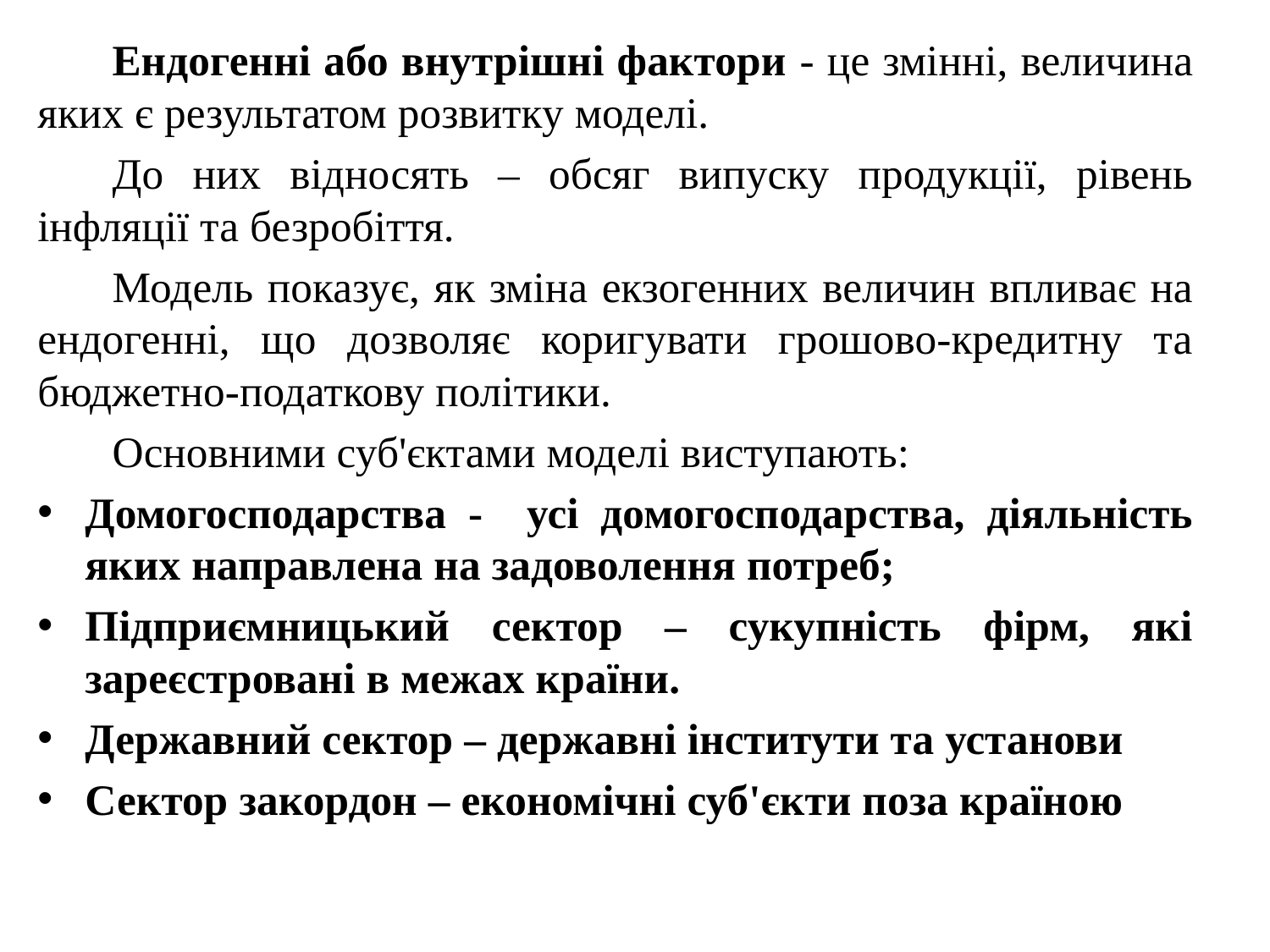

Ендогенні або внутрішні фактори - це змінні, величина яких є результатом розвитку моделі.
До них відносять – обсяг випуску продукції, рівень інфляції та безробіття.
Модель показує, як зміна екзогенних величин впливає на ендогенні, що дозволяє коригувати грошово-кредитну та бюджетно-податкову політики.
Основними суб'єктами моделі виступають:
Домогосподарства -  усі домогосподарства, діяльність яких направлена на задоволення потреб;
Підприємницький сектор – сукупність фірм, які зареєстровані в межах країни.
Державний сектор – державні інститути та установи
Сектор закордон – економічні суб'єкти поза країною